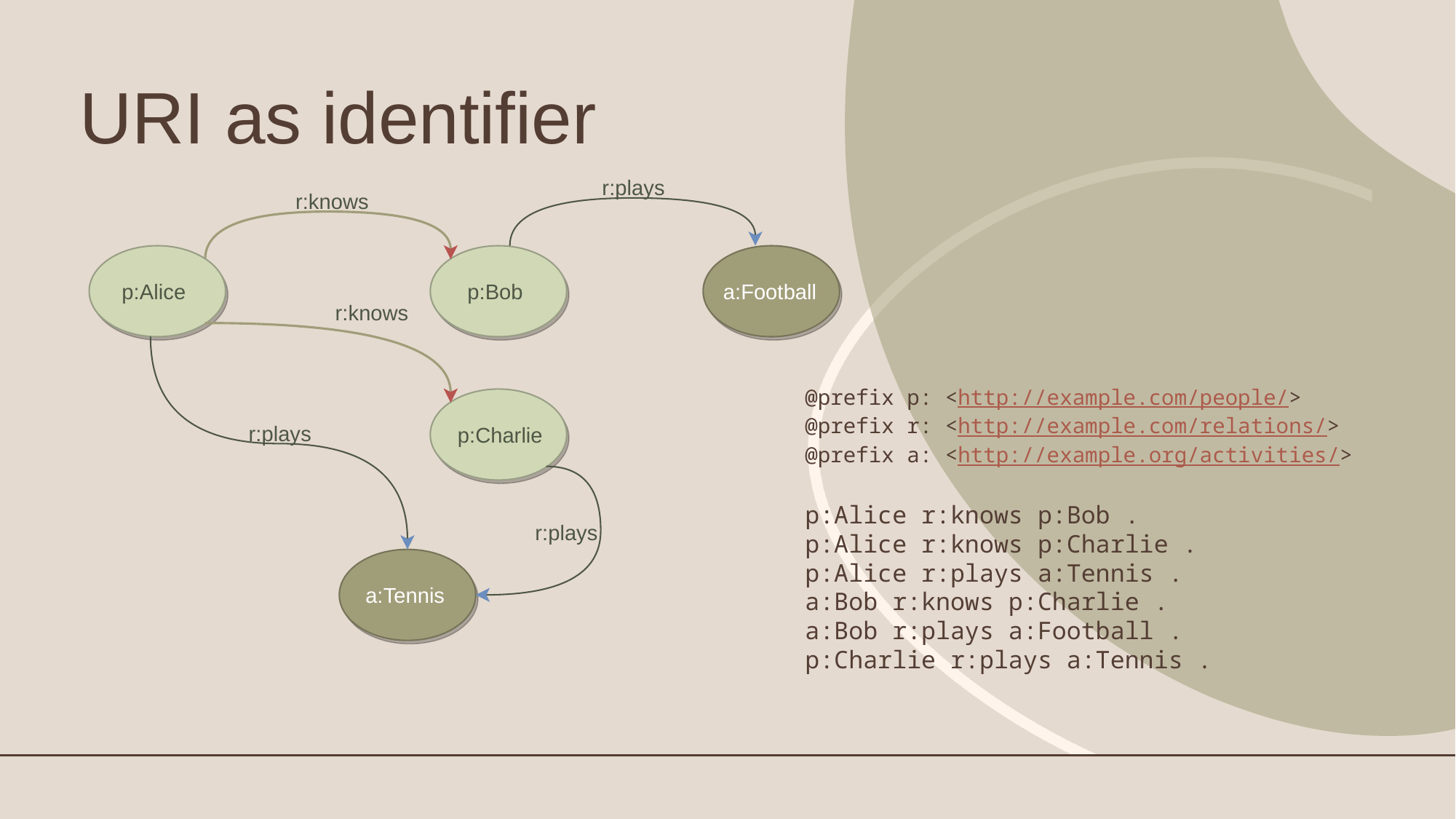

# URI as identifier
r:plays
r:knows

p:Alice
p:Bob
a:Football
r:knows

@prefix p: <http://example.com/people/>
@prefix r: <http://example.com/relations/>
@prefix a: <http://example.org/activities/>

p:Alice r:knows p:Bob .
p:Alice r:knows p:Charlie .
p:Alice r:plays a:Tennis .
a:Bob r:knows p:Charlie .
a:Bob r:plays a:Football .
p:Charlie r:plays a:Tennis .

r:plays
p:Charlie

r:plays

a:Tennis